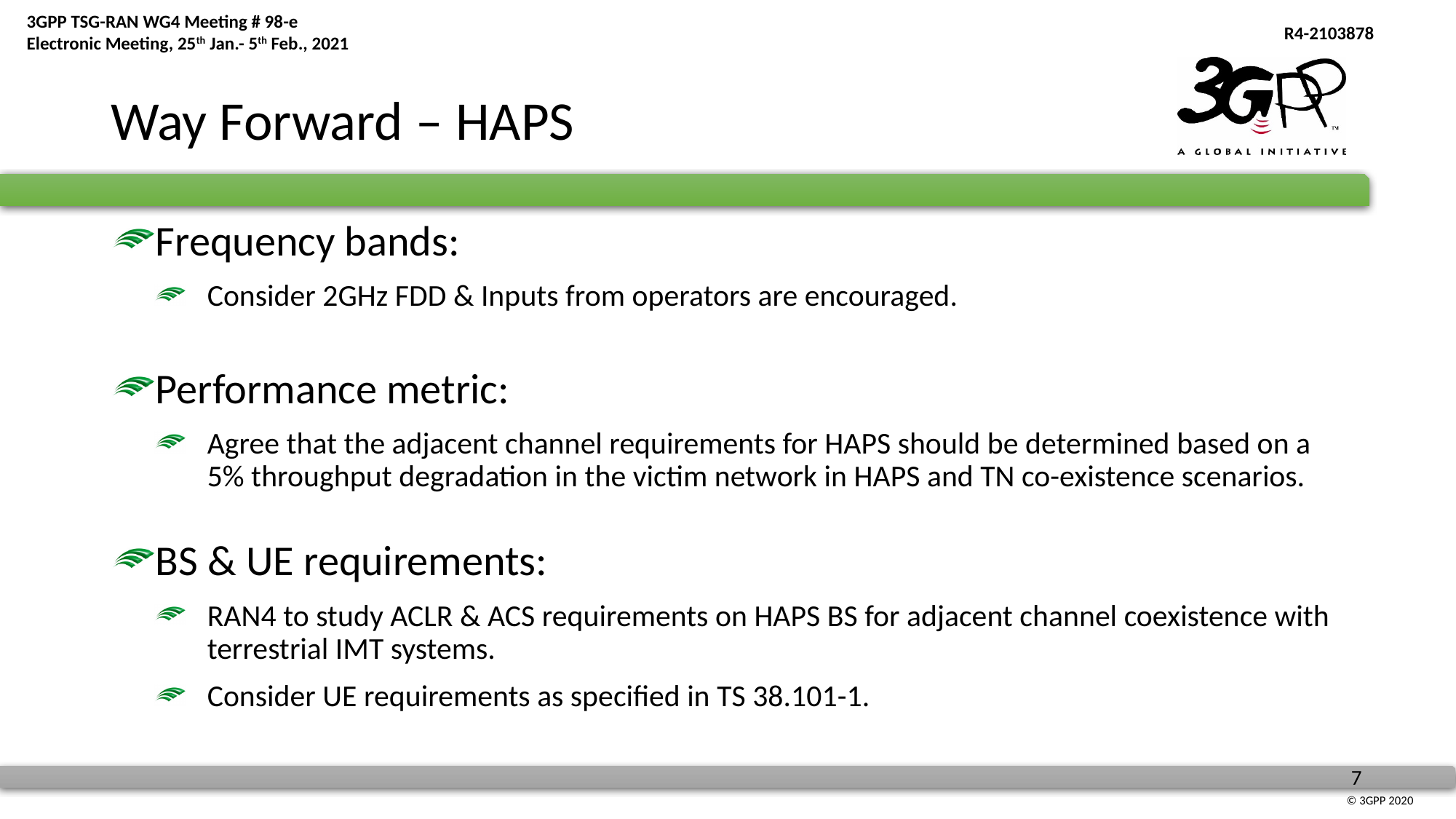

# Way Forward – HAPS
Frequency bands:
Consider 2GHz FDD & Inputs from operators are encouraged.

Performance metric:
Agree that the adjacent channel requirements for HAPS should be determined based on a 5% throughput degradation in the victim network in HAPS and TN co-existence scenarios.
BS & UE requirements:
RAN4 to study ACLR & ACS requirements on HAPS BS for adjacent channel coexistence with terrestrial IMT systems.
Consider UE requirements as specified in TS 38.101-1.